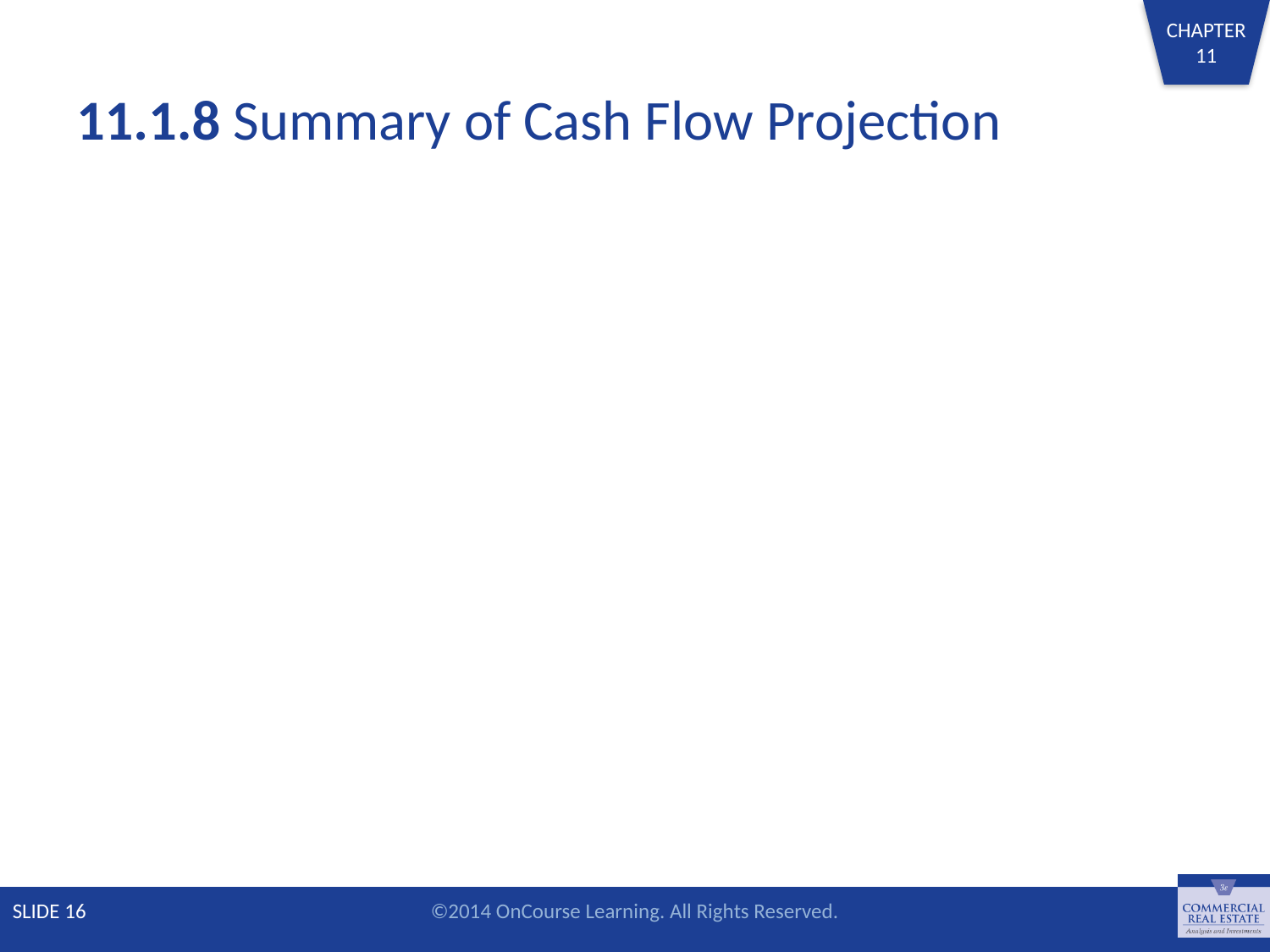

# 11.1.8 Summary of Cash Flow Projection

SLIDE 16